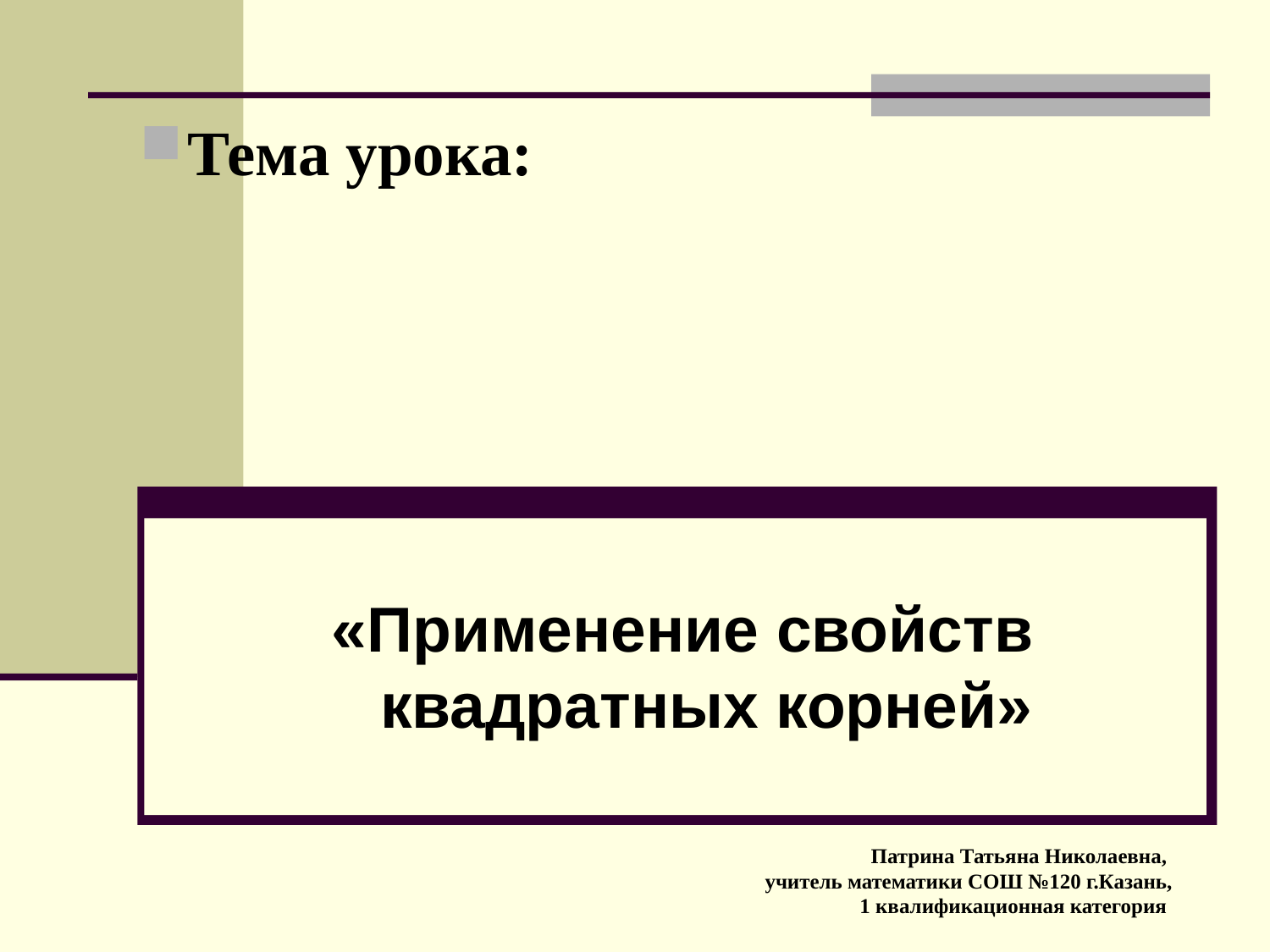

#
Тема урока:
«Применение свойств квадратных корней»
Патрина Татьяна Николаевна,
учитель математики СОШ №120 г.Казань,
1 квалификационная категория